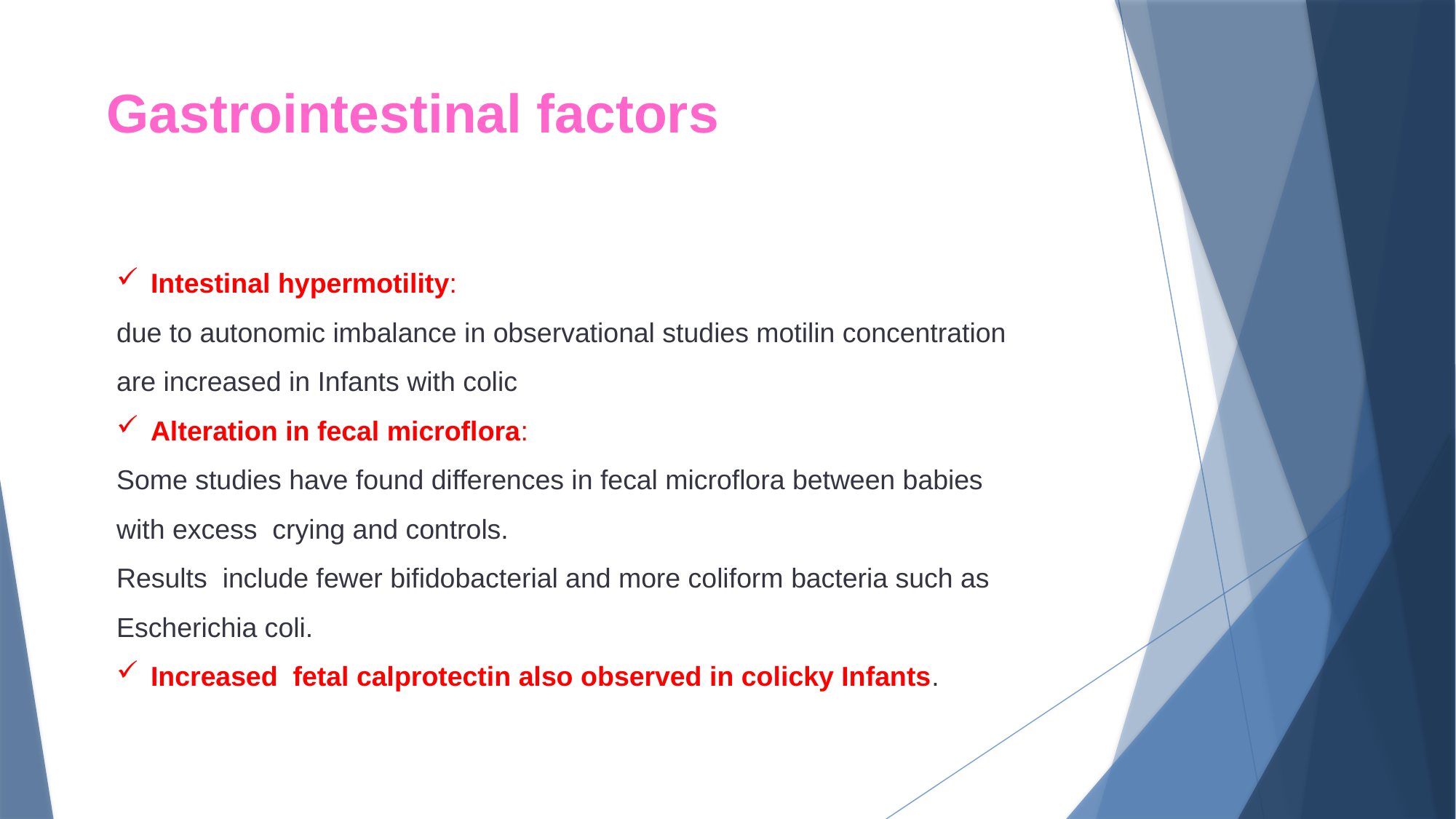

# Gastrointestinal factors
Intestinal hypermotility:
due to autonomic imbalance in observational studies motilin concentration  are increased in Infants with colic
Alteration in fecal microflora:
Some studies have found differences in fecal microflora between babies with excess  crying and controls.
Results  include fewer bifidobacterial and more coliform bacteria such as Escherichia coli.
Increased  fetal calprotectin also observed in colicky Infants.